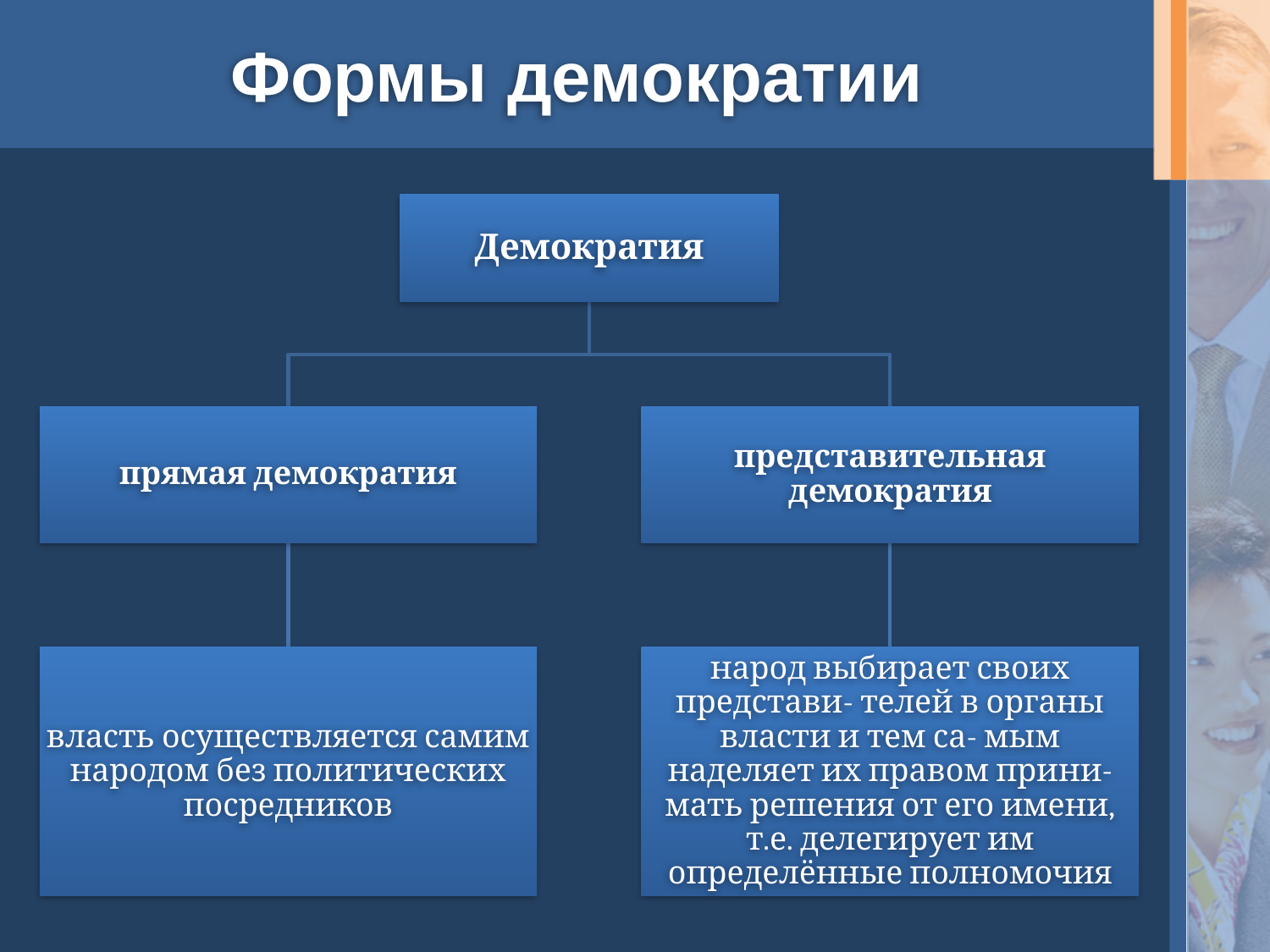

# Формы демократии

Демократия

прямая демократия

представительная демократия

власть осуществляется самим народом без политических посредников

народ выбирает своих представи- телей в органы власти и тем са- мым наделяет их правом прини- мать решения от его имени, т.е. делегирует им определённые полномочия